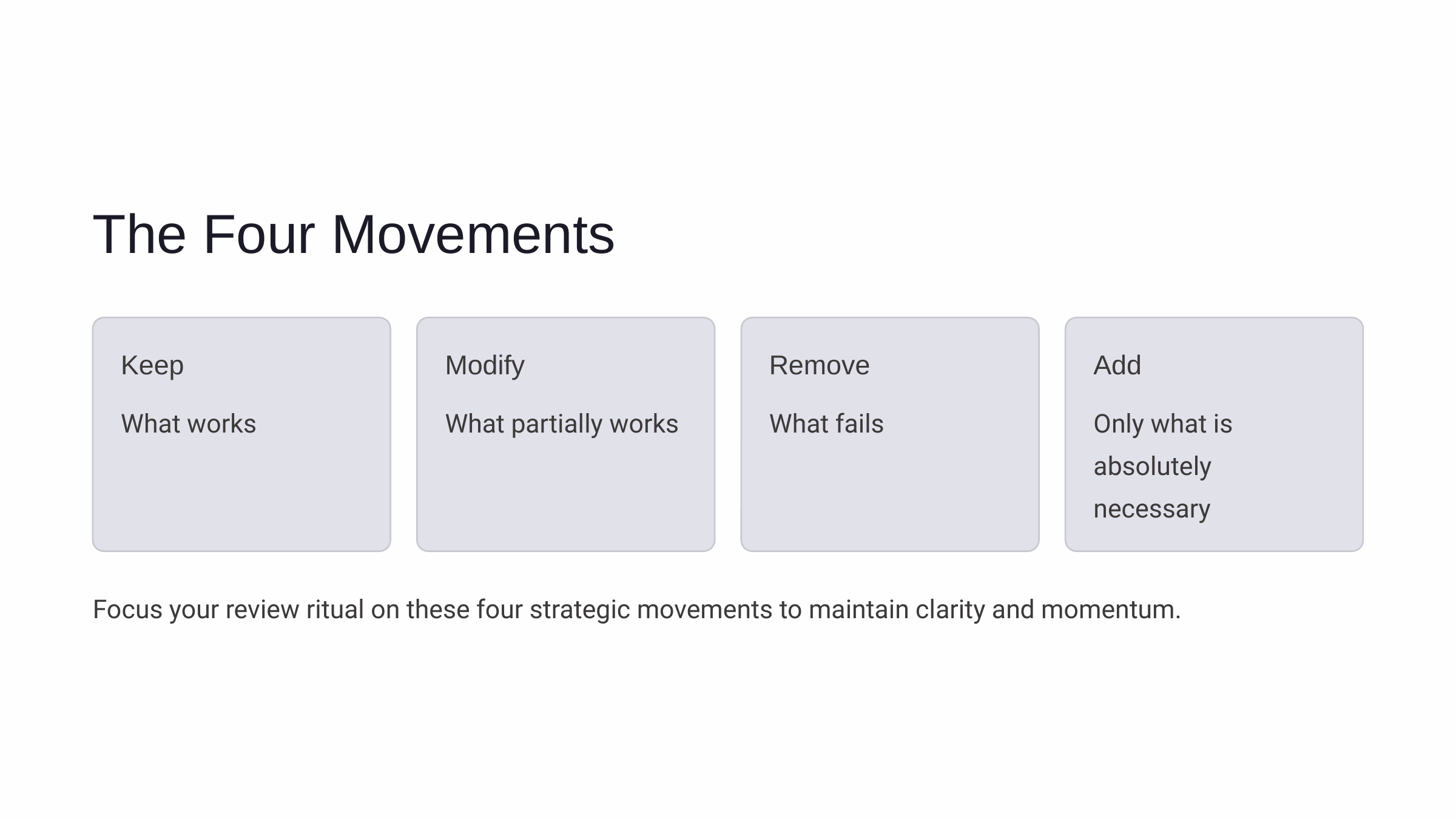

The Four Movements

Keep
Modify
Remove
Add
What works
What partially works
What fails
Only what is absolutely necessary
Focus your review ritual on these four strategic movements to maintain clarity and momentum.